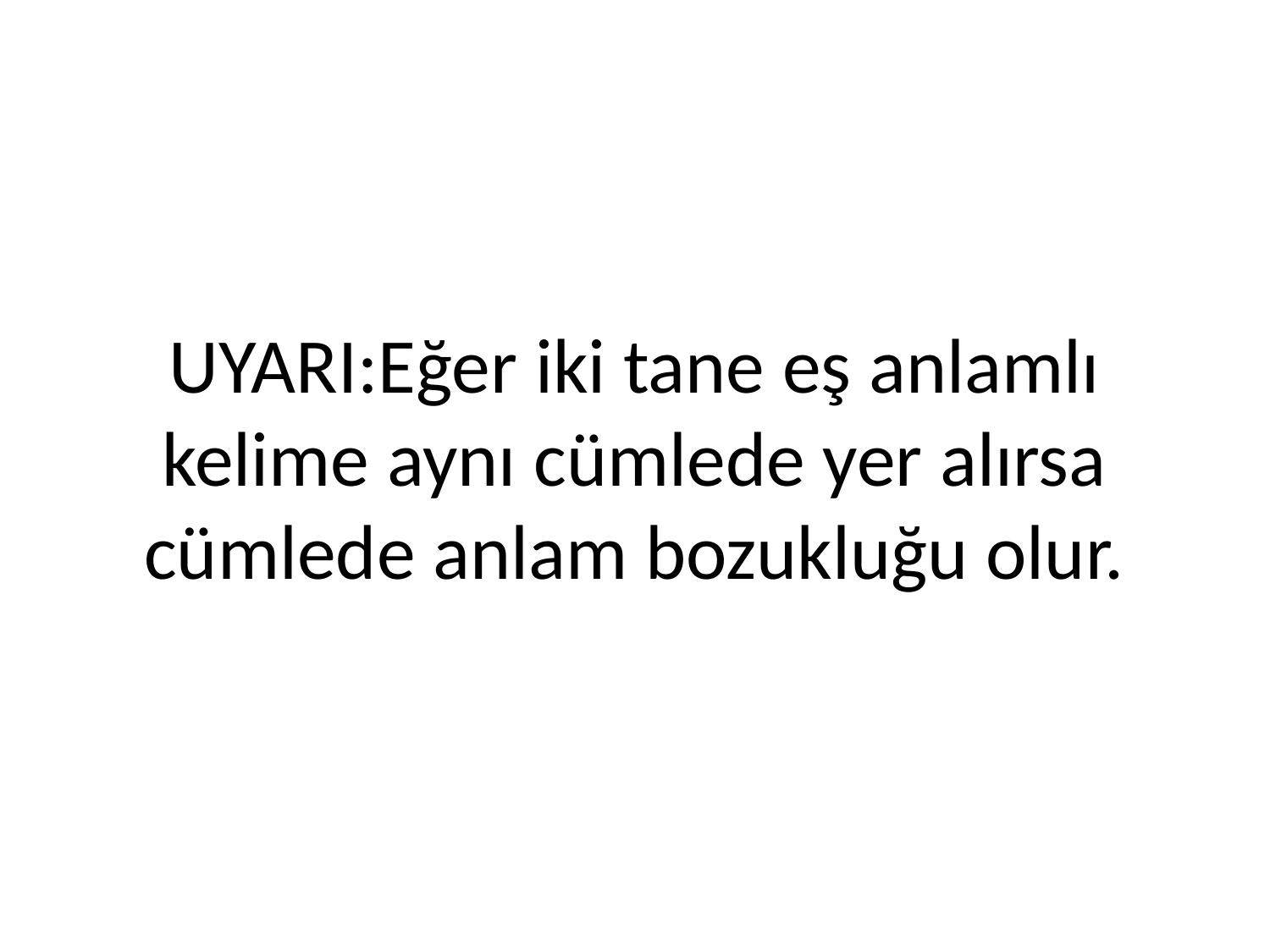

# UYARI:Eğer iki tane eş anlamlı kelime aynı cümlede yer alırsa cümlede anlam bozukluğu olur.